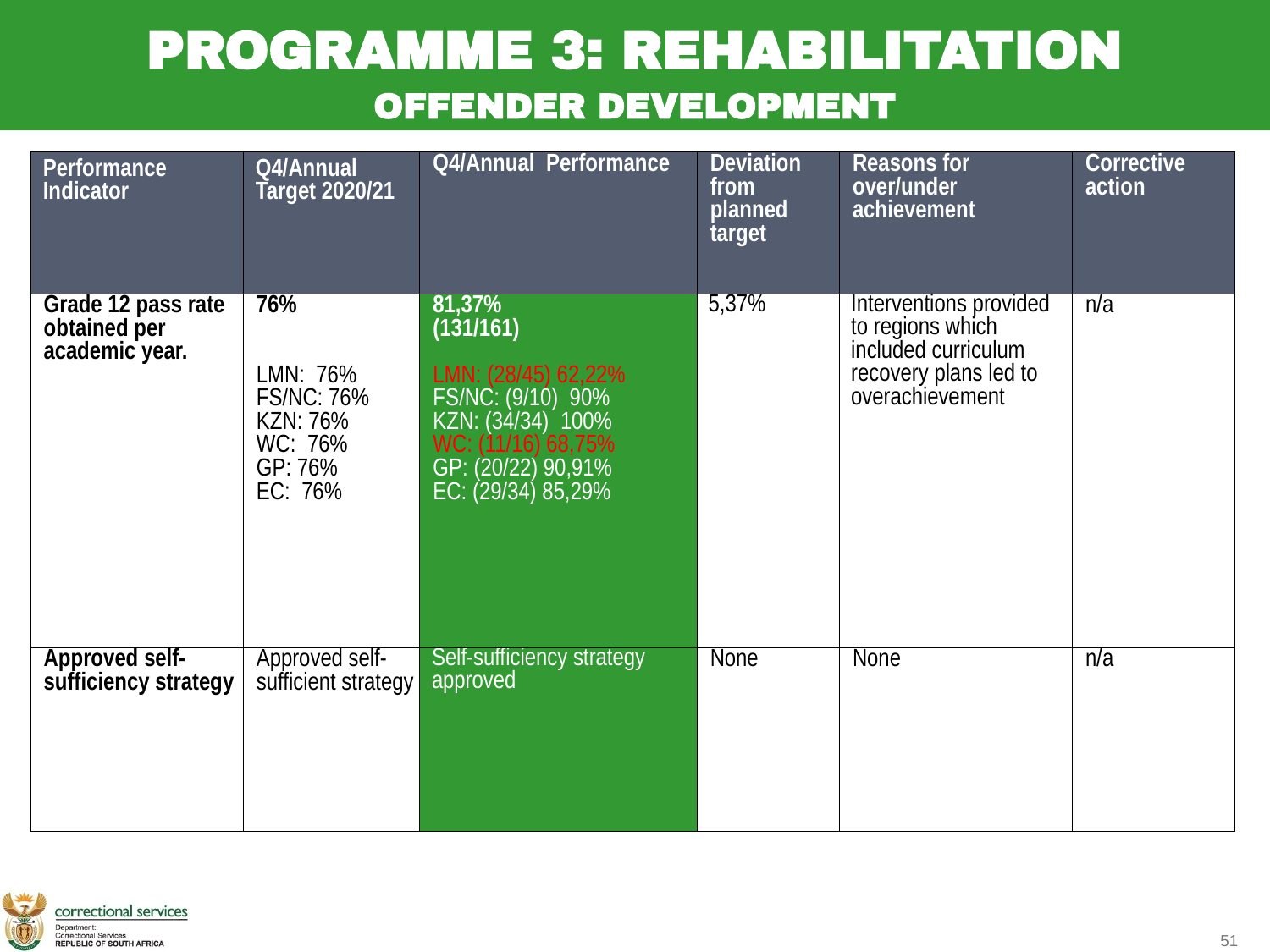

PROGRAMME 3: REHABILITATION
OFFENDER DEVELOPMENT
| Performance Indicator | Q4/Annual Target 2020/21 | Q4/Annual Performance | Deviation from planned target | Reasons for over/under achievement | Corrective action |
| --- | --- | --- | --- | --- | --- |
| Grade 12 pass rate obtained per academic year. | 76% LMN: 76% FS/NC: 76% KZN: 76% WC: 76% GP: 76% EC: 76% | 81,37% (131/161)   LMN: (28/45) 62,22% FS/NC: (9/10) 90% KZN: (34/34) 100% WC: (11/16) 68,75% GP: (20/22) 90,91% EC: (29/34) 85,29% | 5,37% | Interventions provided to regions which included curriculum recovery plans led to overachievement | n/a |
| Approved self-sufficiency strategy | Approved self-sufficient strategy | Self-sufficiency strategy approved | None | None | n/a |